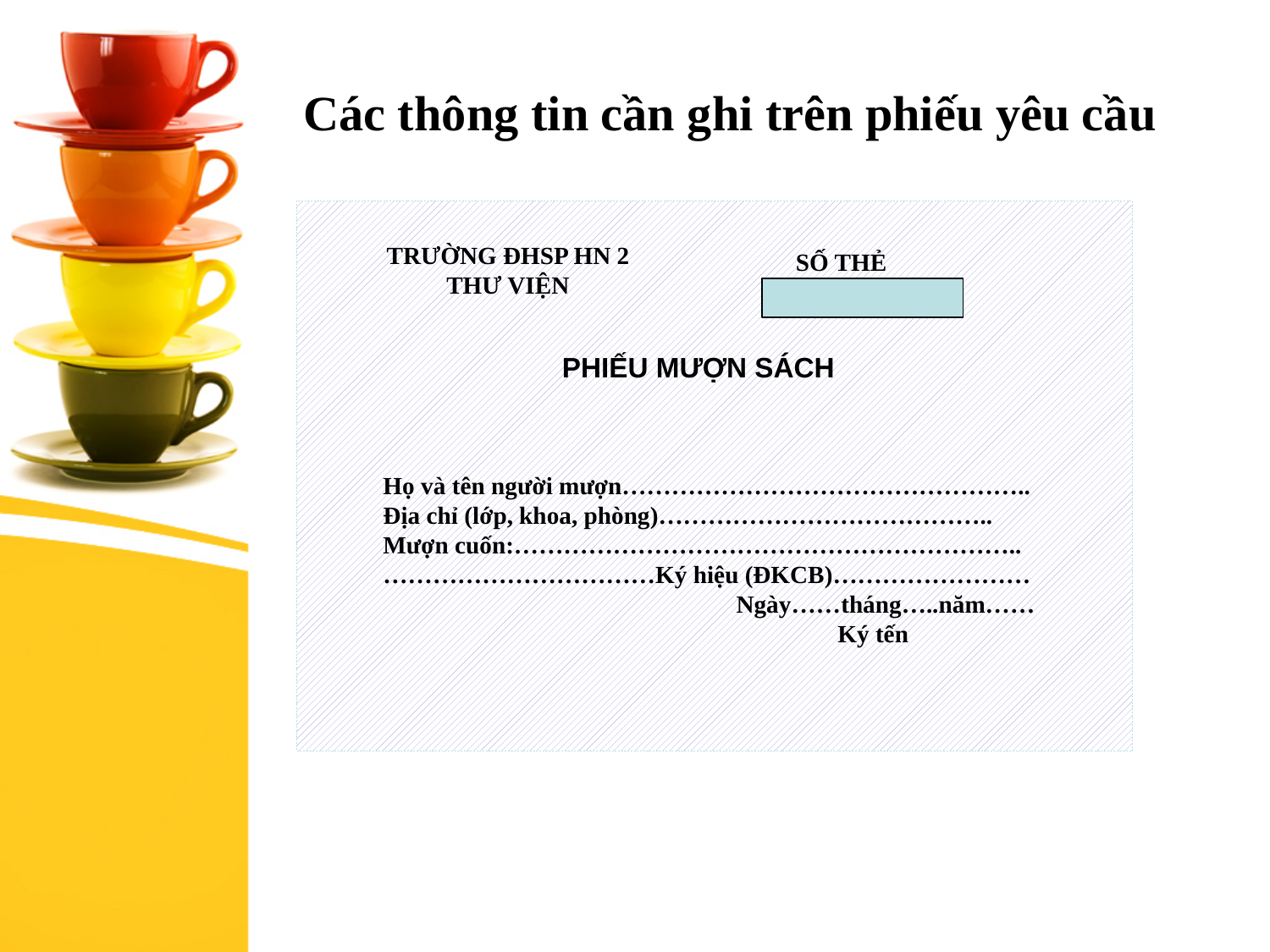

# Các thông tin cần ghi trên phiếu yêu cầu

SỐ THẺ
TRƯỜNG ĐHSP HN 2
THƯ VIỆN

PHIẾU MƯỢN SÁCH
Họ và tên người mượn…………………………………………..
Địa chỉ (lớp, khoa, phòng)…………………………………..
Mượn cuốn:……………………………………………………..
……………………………Ký hiệu (ĐKCB)……………………
Ngày……tháng…..năm……
			            Ký tến